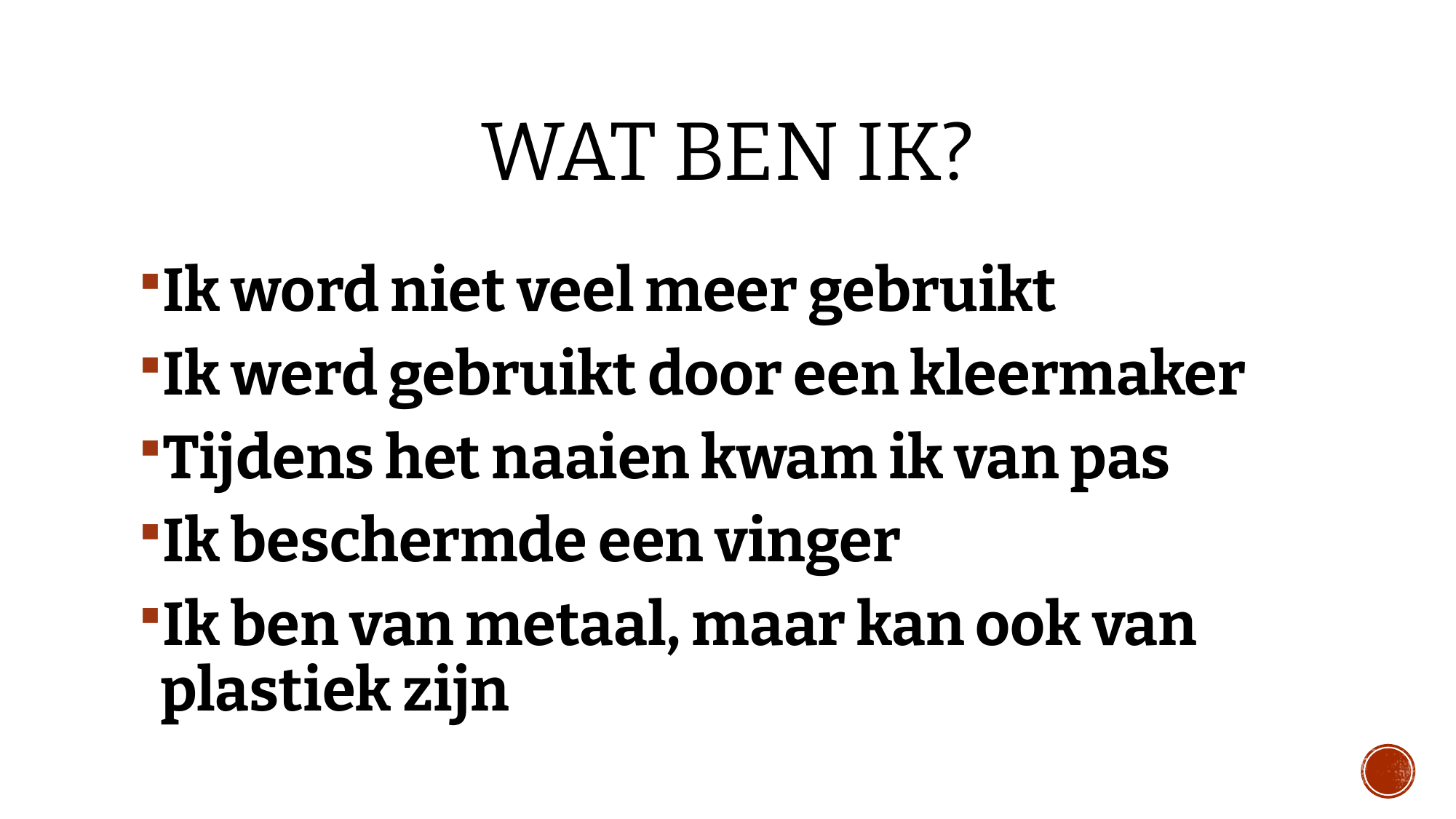

# Wat ben ik?
Ik word niet veel meer gebruikt
Ik werd gebruikt door een kleermaker
Tijdens het naaien kwam ik van pas
Ik beschermde een vinger
Ik ben van metaal, maar kan ook van plastiek zijn